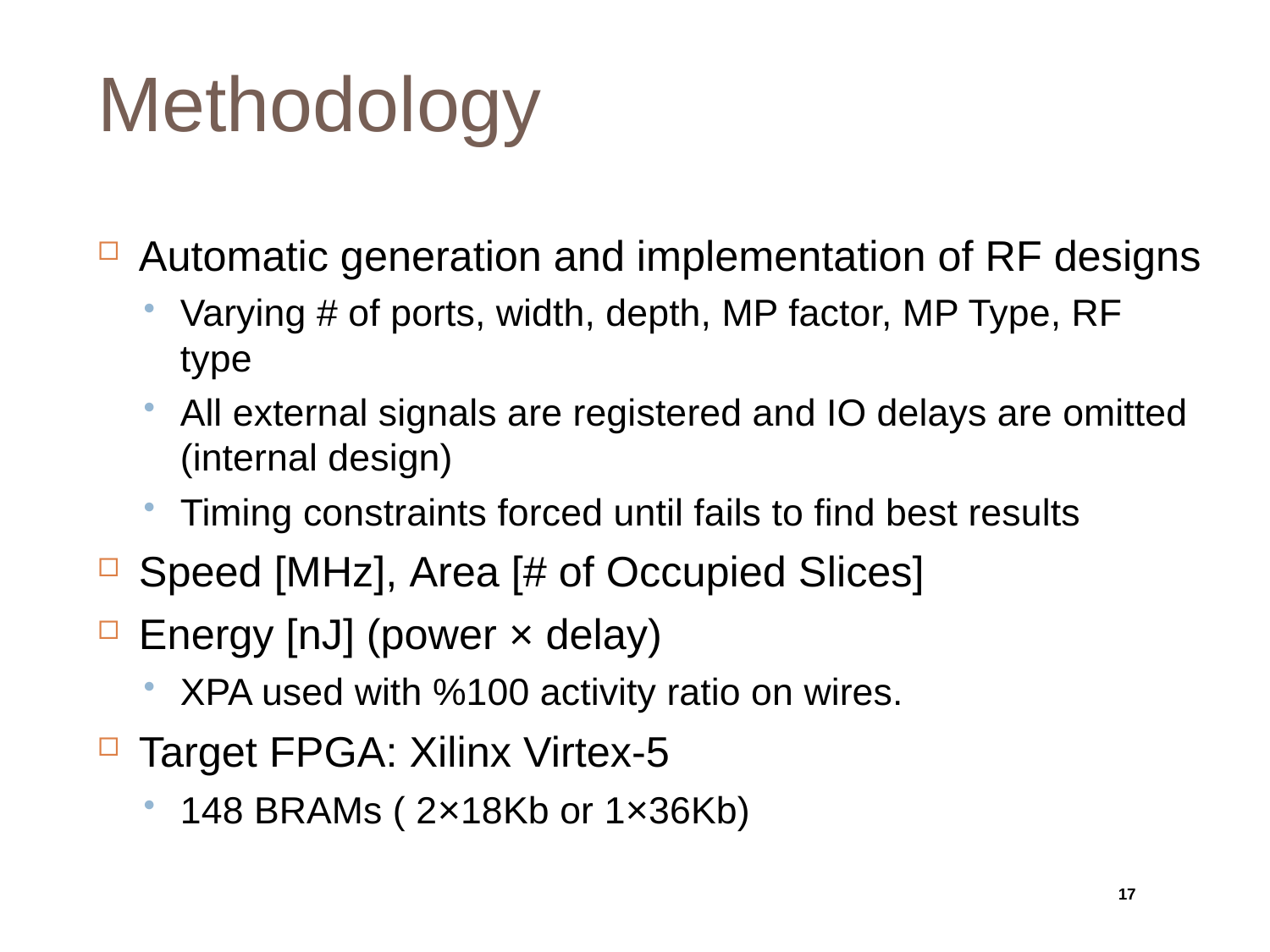

# Methodology
Automatic generation and implementation of RF designs
Varying # of ports, width, depth, MP factor, MP Type, RF type
All external signals are registered and IO delays are omitted (internal design)
Timing constraints forced until fails to find best results
Speed [MHz], Area [# of Occupied Slices]
Energy [nJ] (power × delay)
XPA used with %100 activity ratio on wires.
Target FPGA: Xilinx Virtex-5
148 BRAMs ( 2×18Kb or 1×36Kb)

17